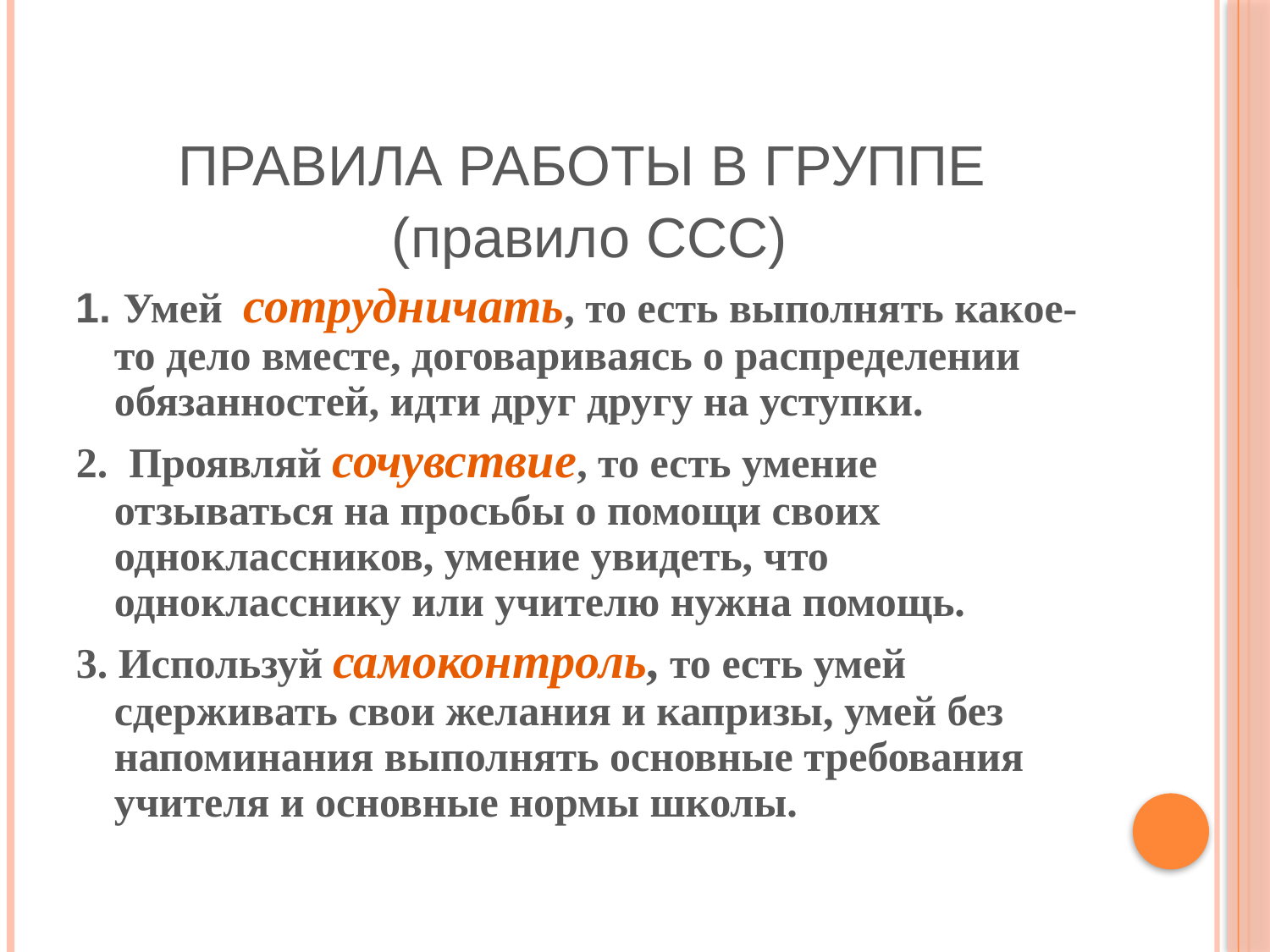

#

ПРАВИЛА РАБОТЫ В ГРУППЕ
 (правило ССС)
1. Умей  сотрудничать, то есть выполнять какое-то дело вместе, договариваясь о распределении обязанностей, идти друг другу на уступки.
2.  Проявляй сочувствие, то есть умение отзываться на просьбы о помощи своих одноклассников, умение увидеть, что однокласснику или учителю нужна помощь.
3. Используй самоконтроль, то есть умей  сдерживать свои желания и капризы, умей без напоминания выполнять основные требования учителя и основные нормы школы.